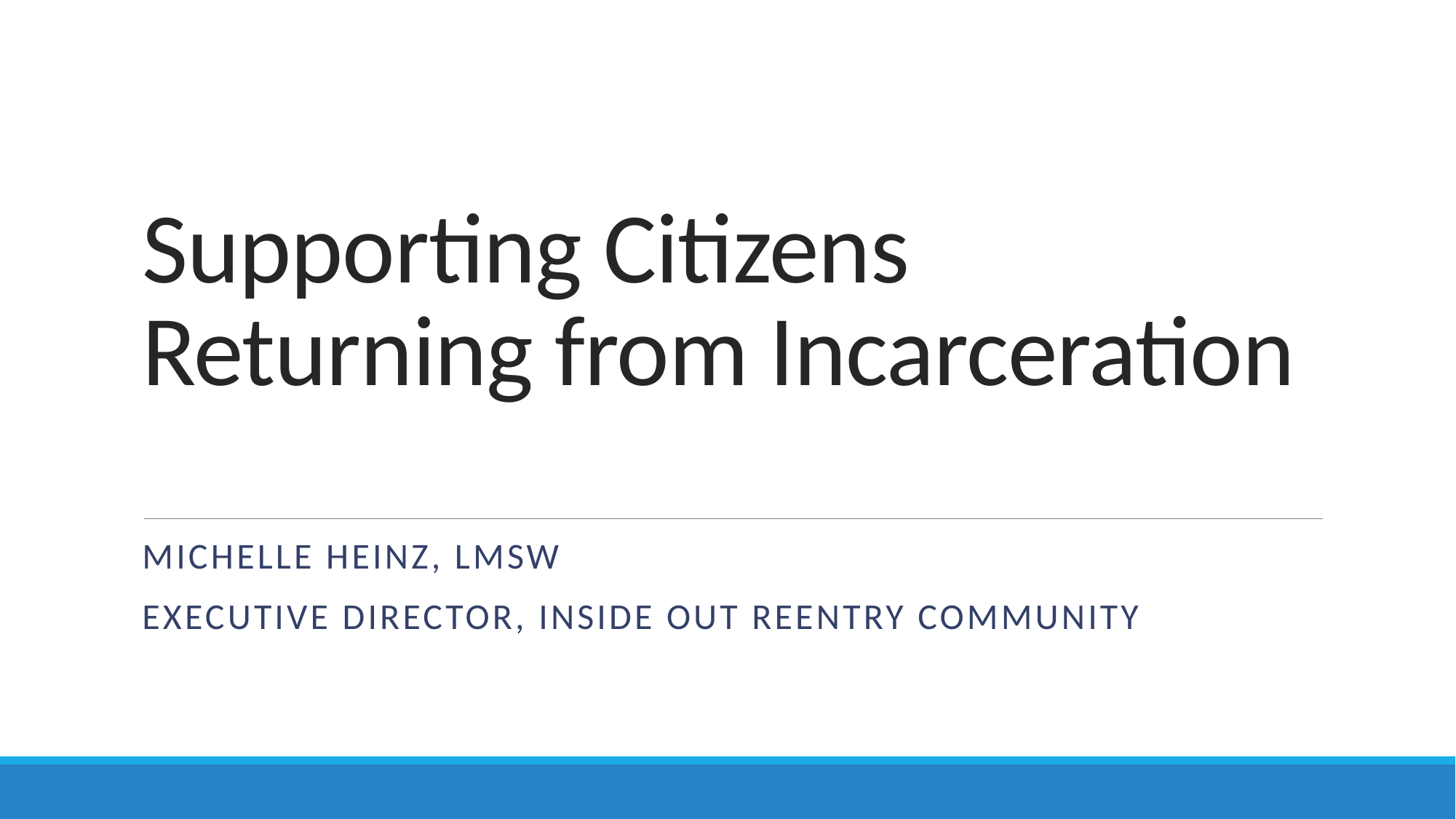

# Supporting Citizens Returning from Incarceration
Michelle Heinz, LMSW
Executive Director, Inside Out Reentry Community